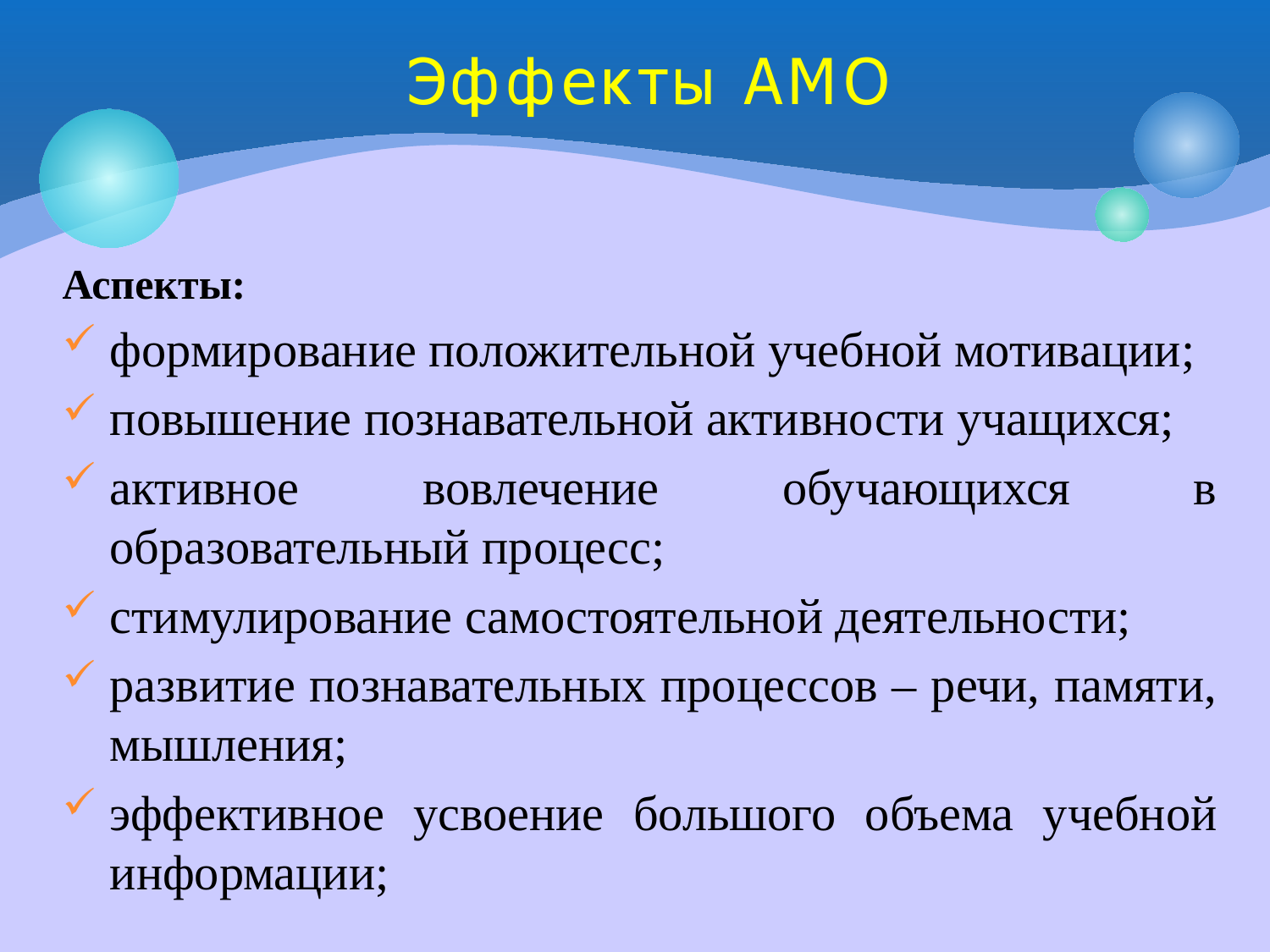

# Эффекты АМО
Аспекты:
формирование положительной учебной мотивации;
повышение познавательной активности учащихся;
активное вовлечение обучающихся в образовательный процесс;
стимулирование самостоятельной деятельности;
развитие познавательных процессов – речи, памяти, мышления;
эффективное усвоение большого объема учебной информации;